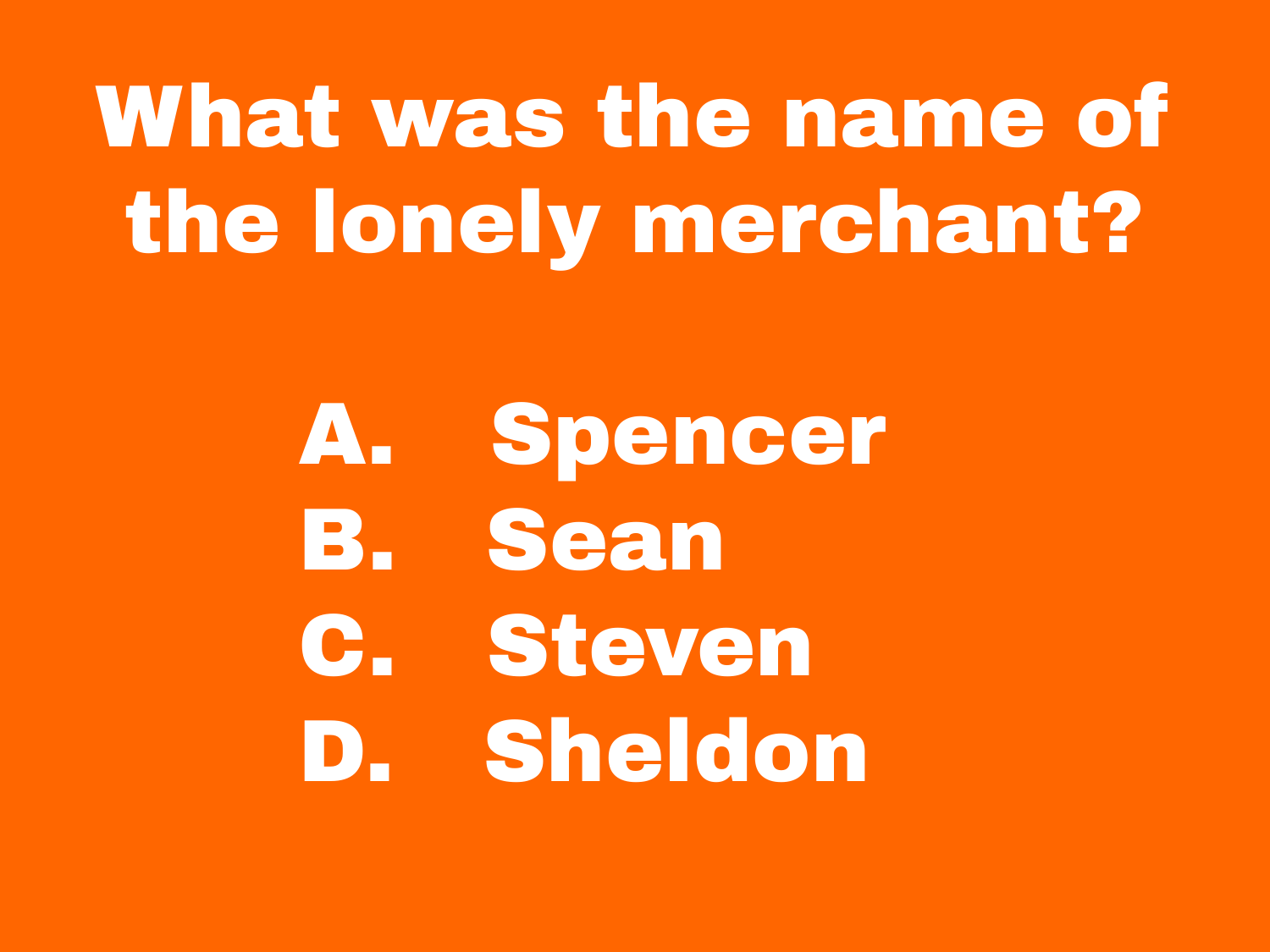

What was the name of the lonely merchant?

   Spencer
   Sean
   Steven
   Sheldon